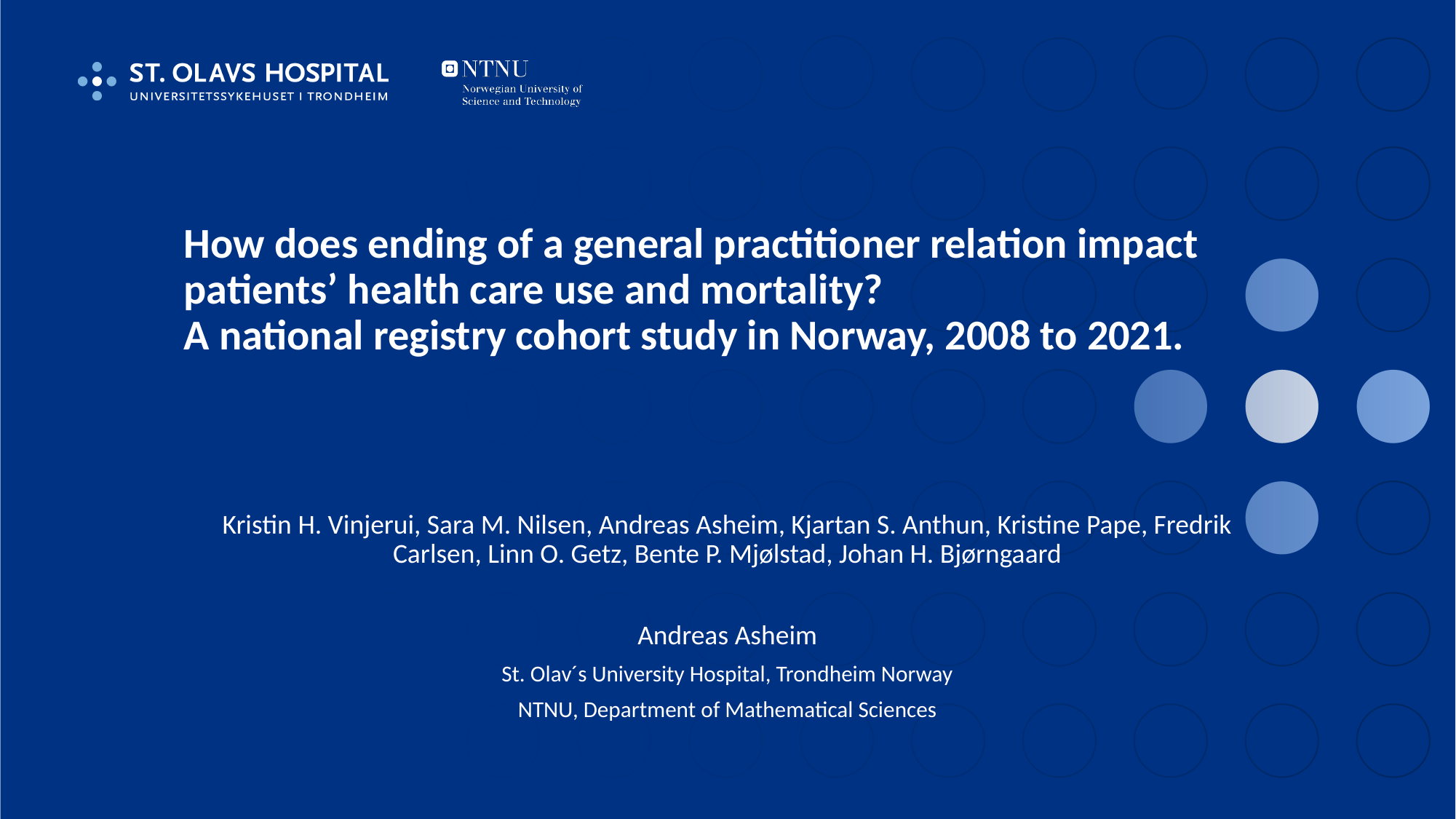

# How does ending of a general practitioner relation impact patients’ health care use and mortality? A national registry cohort study in Norway, 2008 to 2021.
Kristin H. Vinjerui, Sara M. Nilsen, Andreas Asheim, Kjartan S. Anthun, Kristine Pape, Fredrik Carlsen, Linn O. Getz, Bente P. Mjølstad, Johan H. Bjørngaard

Andreas Asheim
St. Olav´s University Hospital, Trondheim Norway
NTNU, Department of Mathematical Sciences